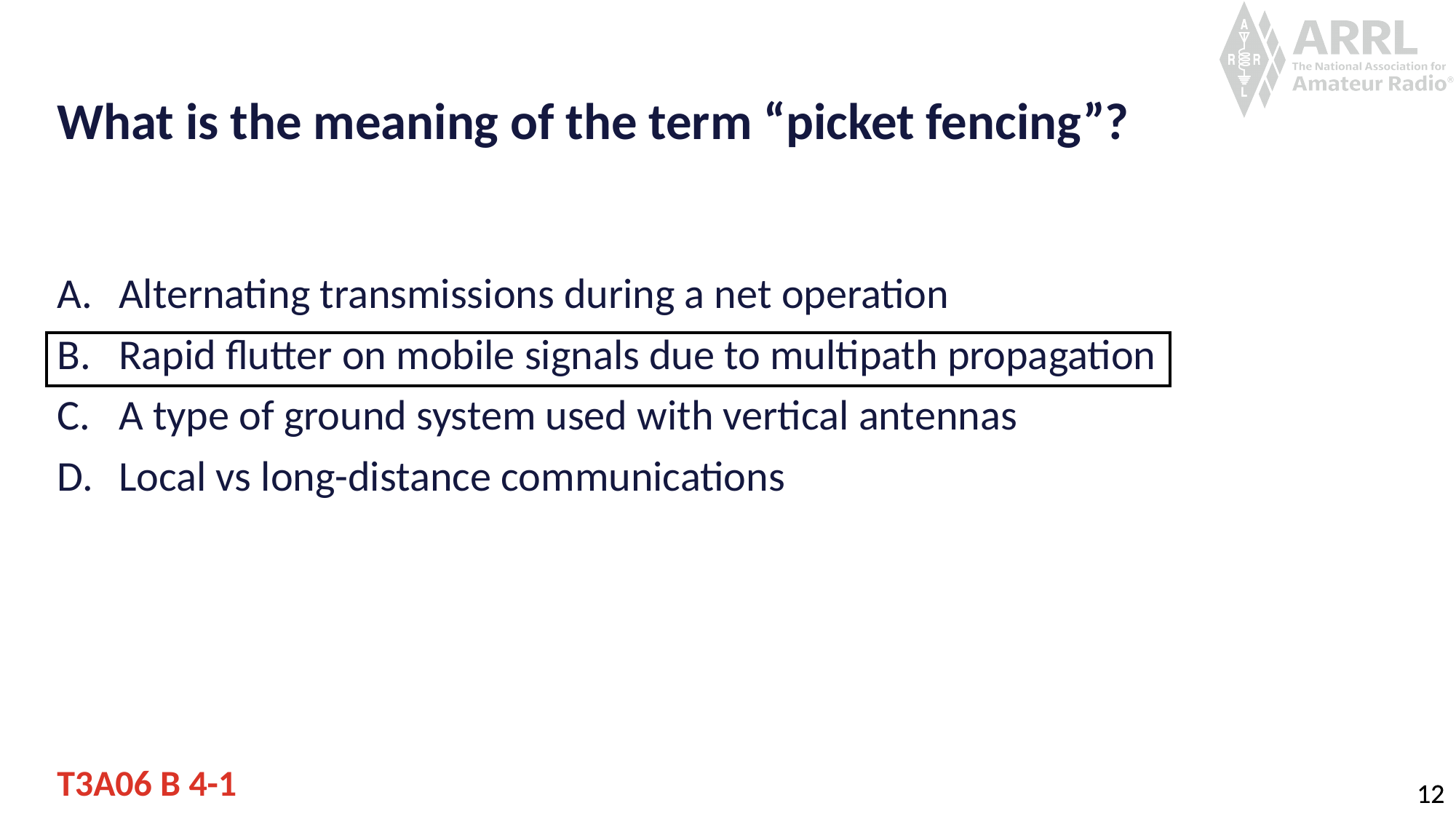

# What is the meaning of the term “picket fencing”?
Alternating transmissions during a net operation
Rapid flutter on mobile signals due to multipath propagation
A type of ground system used with vertical antennas
Local vs long-distance communications

T3A06 B 4-1